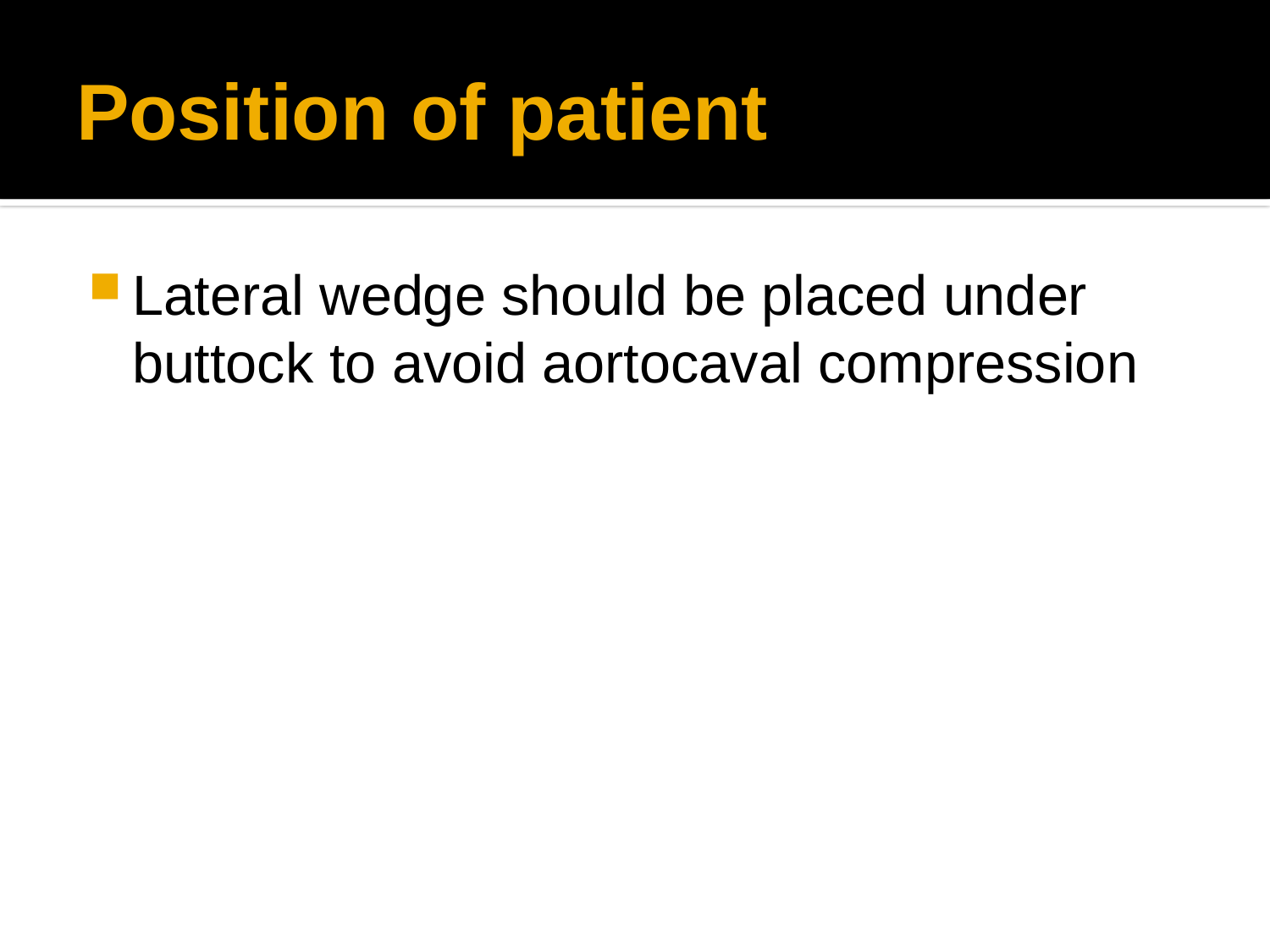

# Position of patient
Lateral wedge should be placed under buttock to avoid aortocaval compression